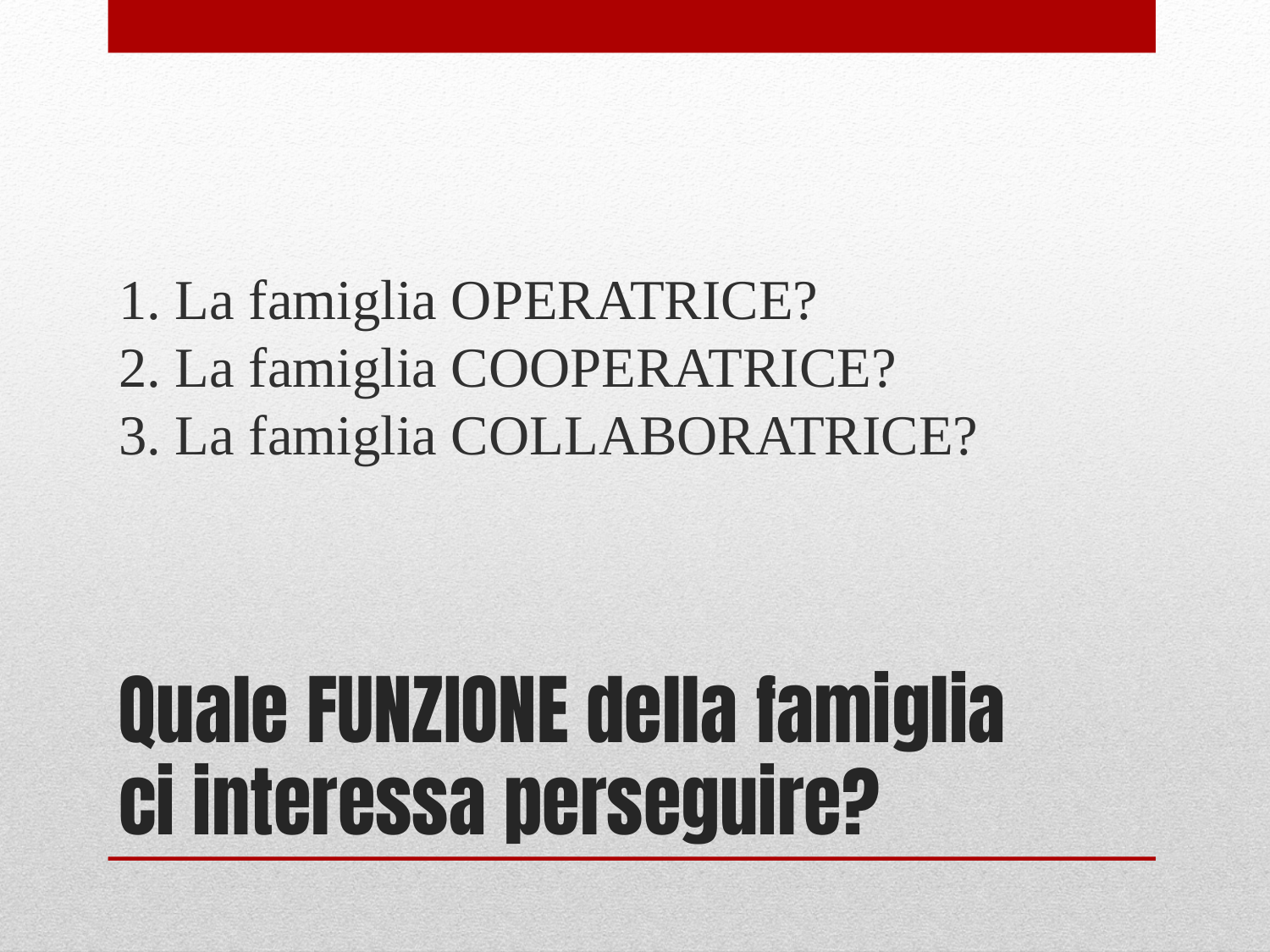

1. La famiglia OPERATRICE?
2. La famiglia COOPERATRICE?
3. La famiglia COLLABORATRICE?
# Quale FUNZIONE della famiglia ci interessa perseguire?